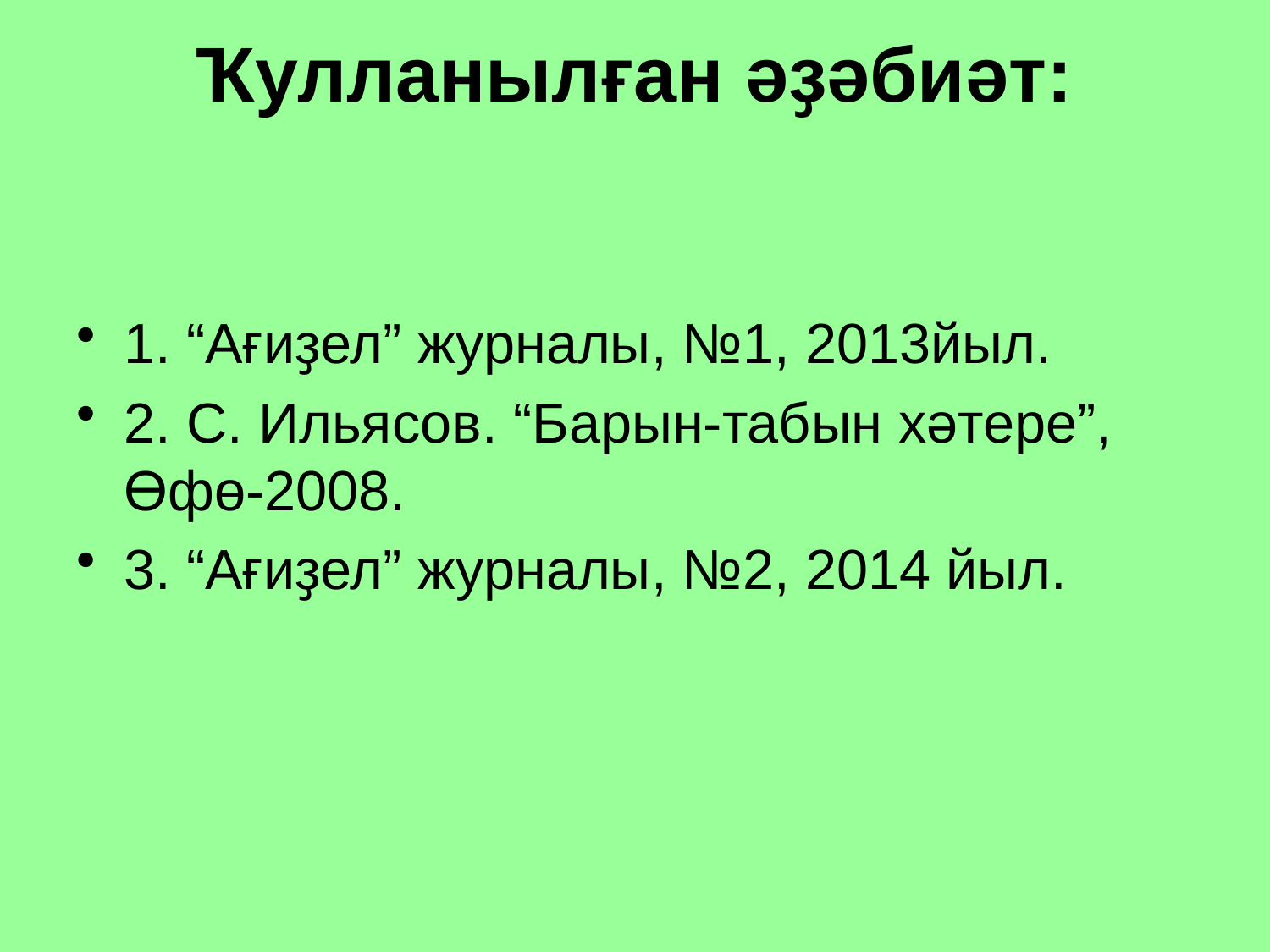

# Ҡулланылған әҙәбиәт:

1. “Ағиҙел” журналы, №1, 2013йыл.
2. С. Ильясов. “Барын-табын хәтере”, Өфө-2008.
3. “Ағиҙел” журналы, №2, 2014 йыл.